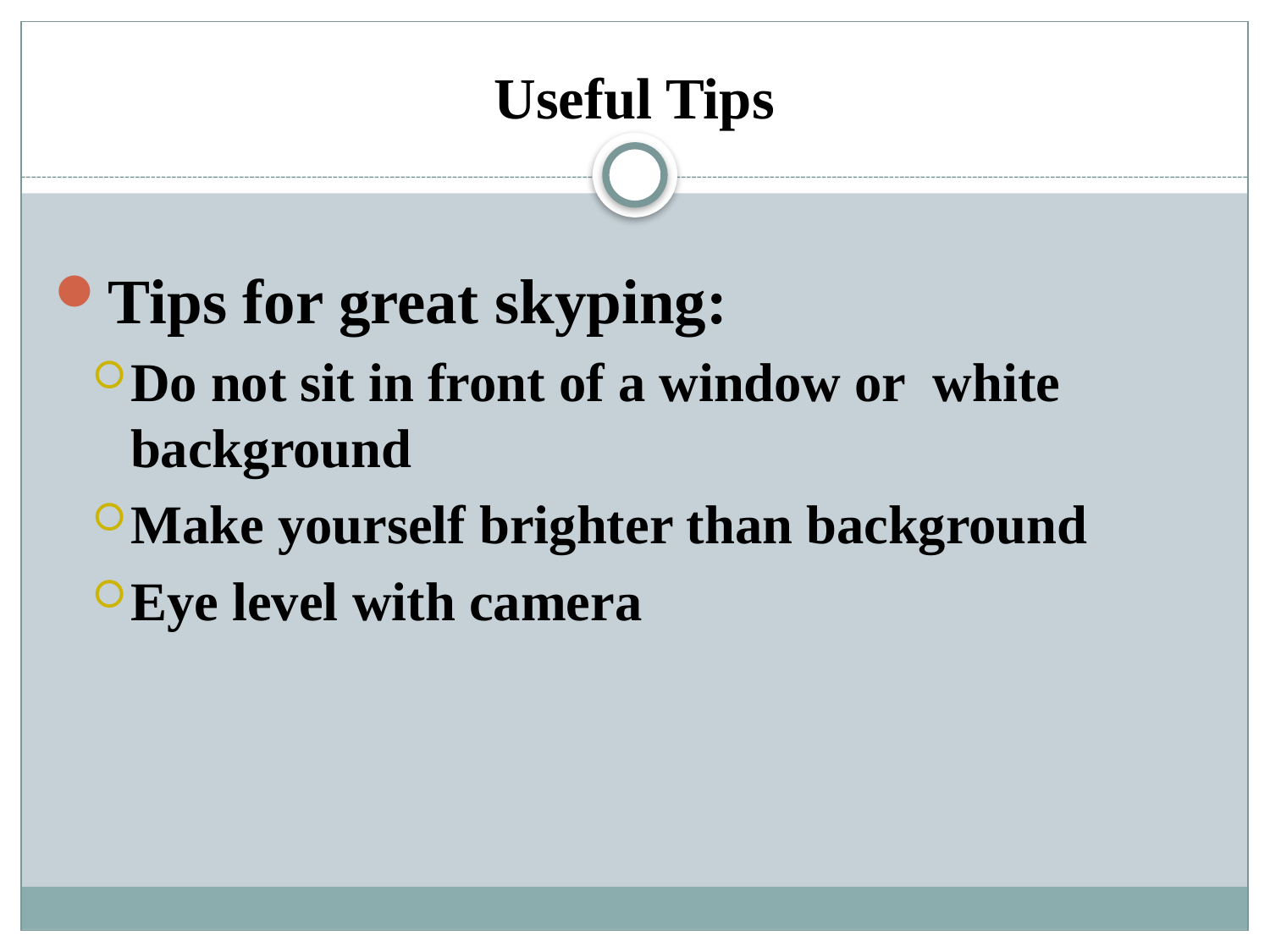

# Useful Tips
Tips for great skyping:
Do not sit in front of a window or  white background
Make yourself brighter than background
Eye level with camera